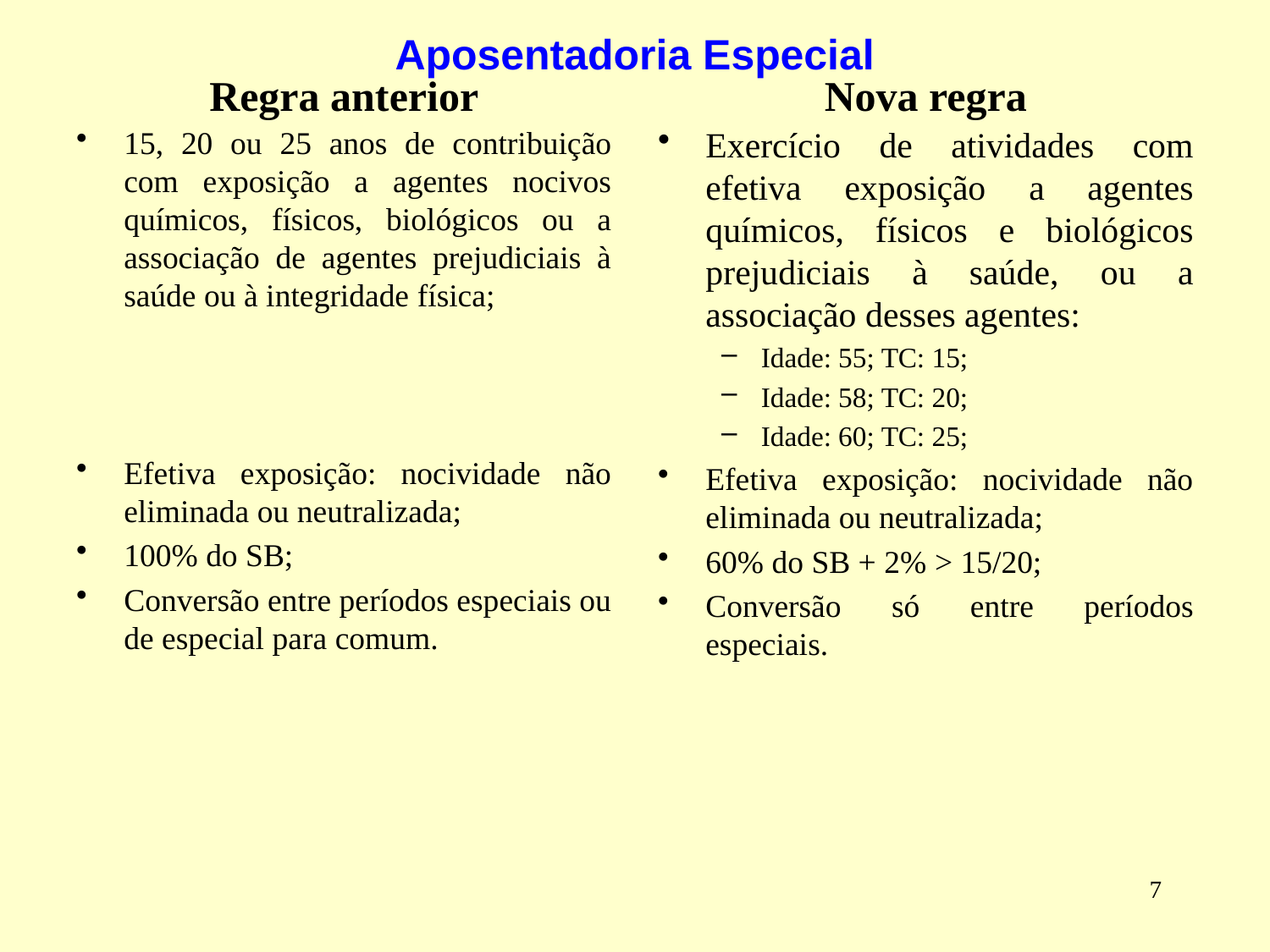

# Aposentadoria Especial
Nova regra
Regra anterior
15, 20 ou 25 anos de contribuição com exposição a agentes nocivos químicos, físicos, biológicos ou a associação de agentes prejudiciais à saúde ou à integridade física;

Efetiva exposição: nocividade não eliminada ou neutralizada;
100% do SB;
Conversão entre períodos especiais ou de especial para comum.
Exercício de atividades com efetiva exposição a agentes químicos, físicos e biológicos prejudiciais à saúde, ou a associação desses agentes:
Idade: 55; TC: 15;
Idade: 58; TC: 20;
Idade: 60; TC: 25;
Efetiva exposição: nocividade não eliminada ou neutralizada;
60% do SB + 2% > 15/20;
Conversão só entre períodos especiais.
7